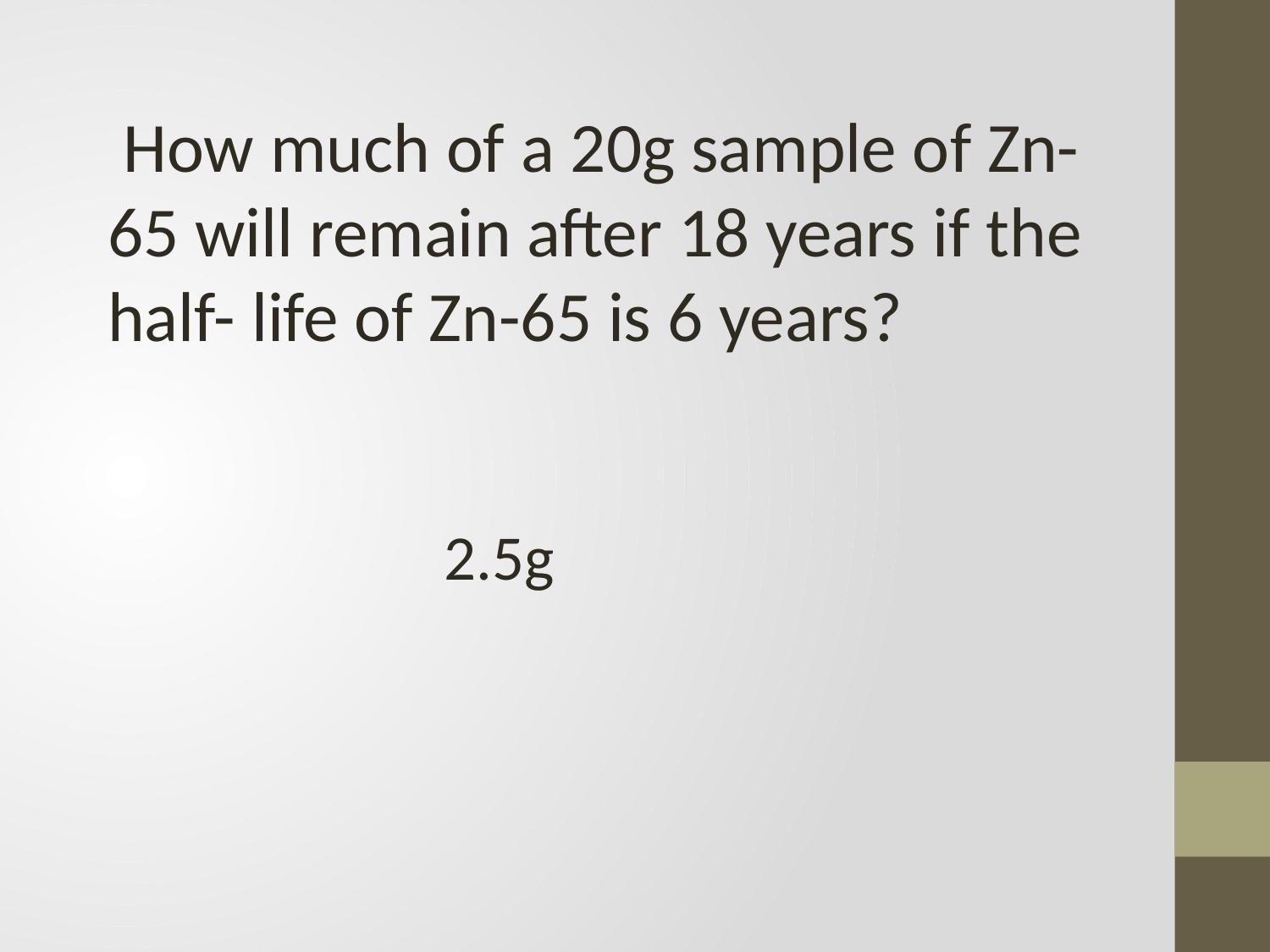

How much of a 20g sample of Zn-65 will remain after 18 years if the half- life of Zn-65 is 6 years?

2.5g